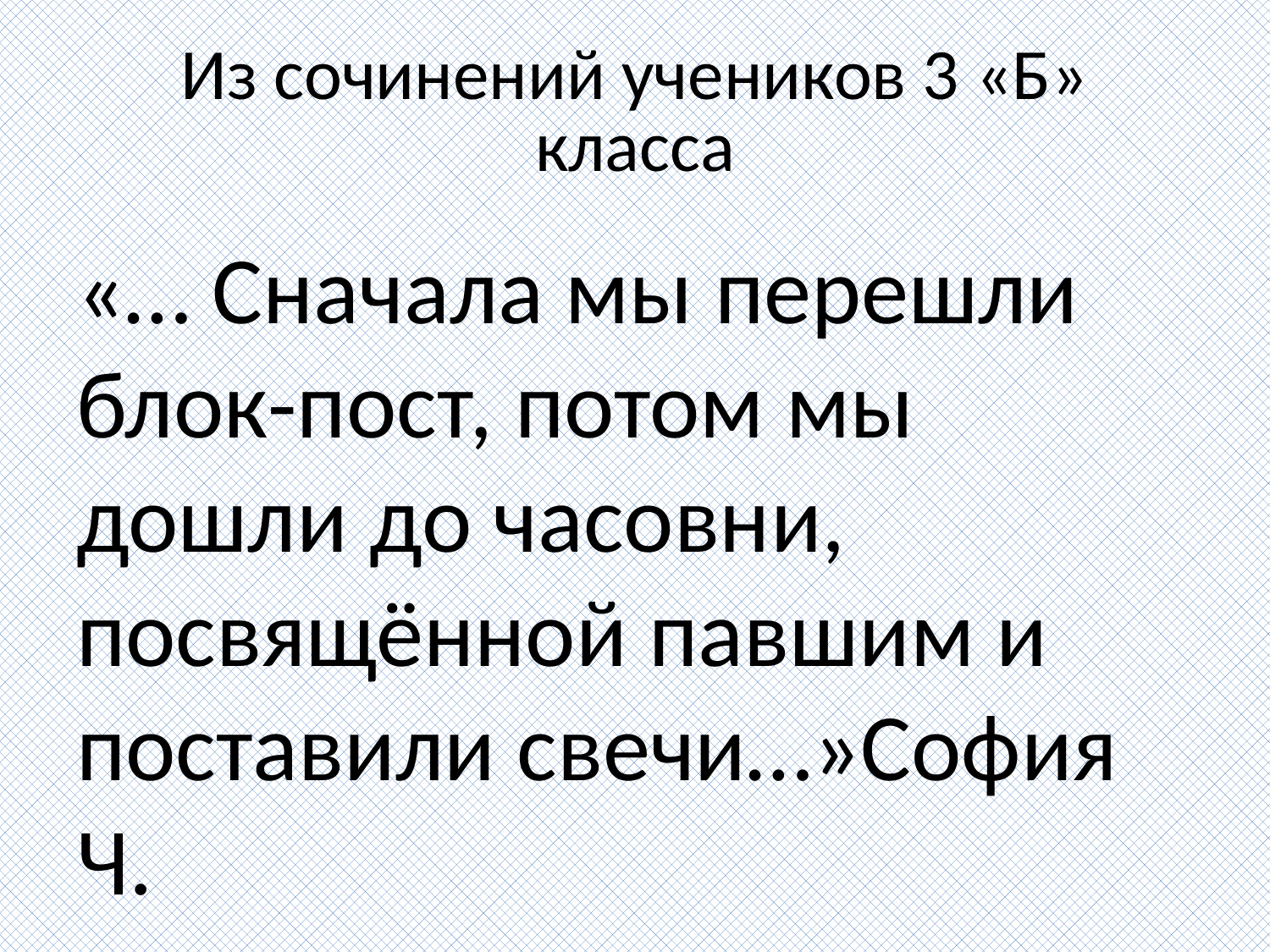

# Из сочинений учеников 3 «Б» класса
«… Сначала мы перешли блок-пост, потом мы дошли до часовни, посвящённой павшим и поставили свечи…»София Ч.